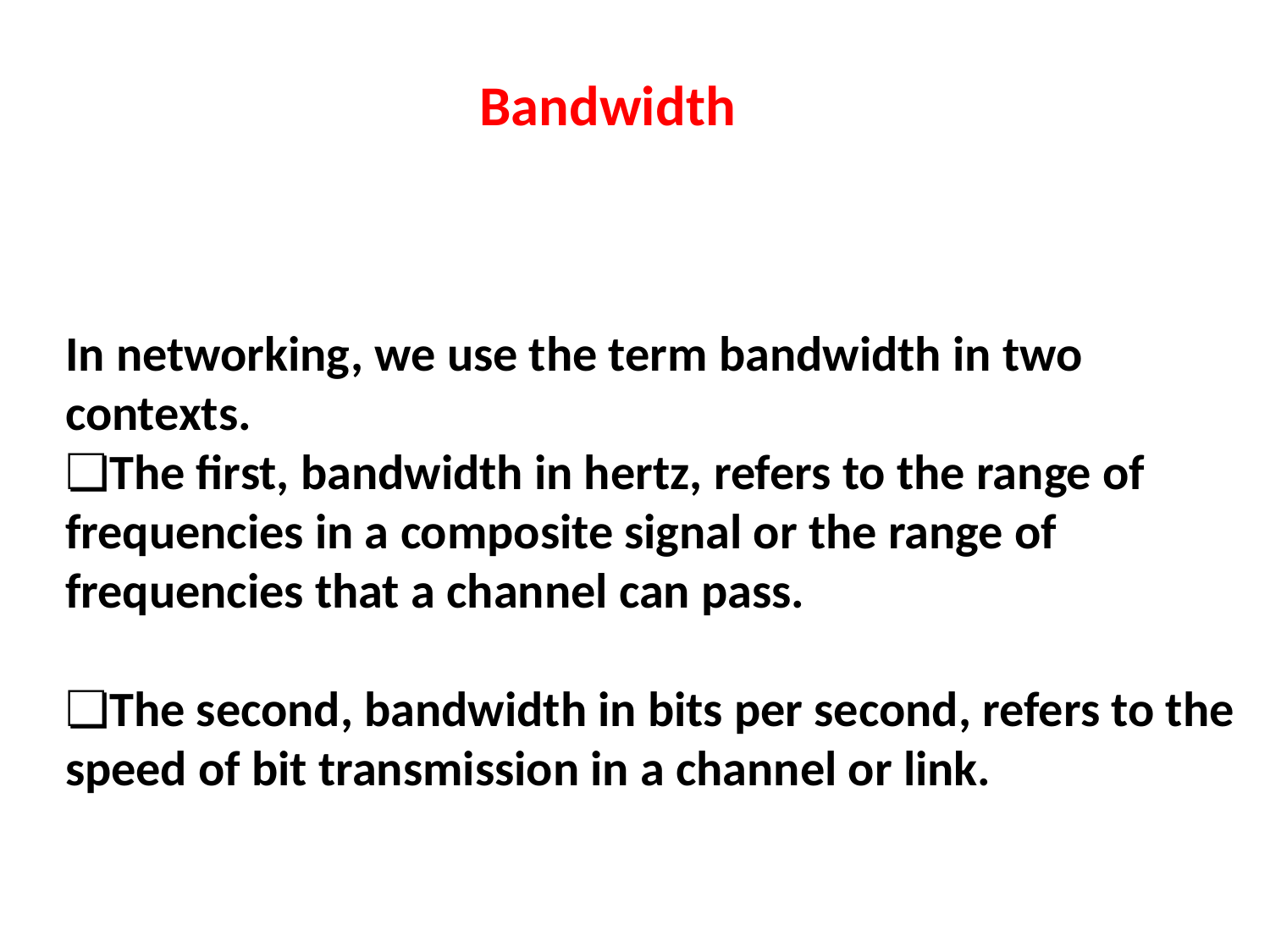

Bandwidth
In networking, we use the term bandwidth in two contexts.
❏The first, bandwidth in hertz, refers to the range of frequencies in a composite signal or the range of frequencies that a channel can pass.

❏The second, bandwidth in bits per second, refers to the speed of bit transmission in a channel or link.